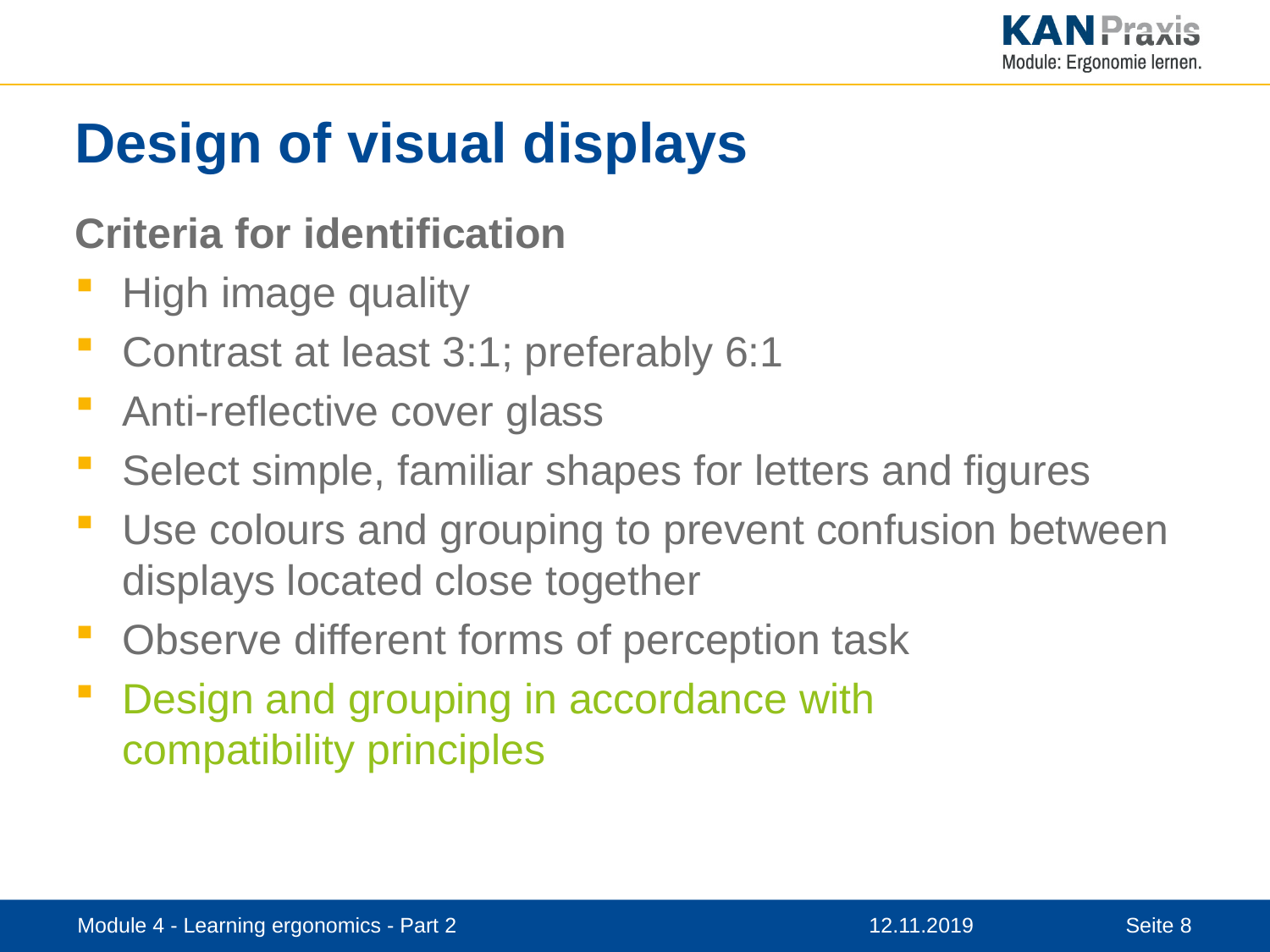

# Design of visual displays
Criteria for identification
High image quality
Contrast at least 3:1; preferably 6:1
Anti-reflective cover glass
Select simple, familiar shapes for letters and figures
Use colours and grouping to prevent confusion between displays located close together
Observe different forms of perception task
Design and grouping in accordance with
compatibility principles

Module 4 - Learning ergonomics - Part 2
12.11.2019
8